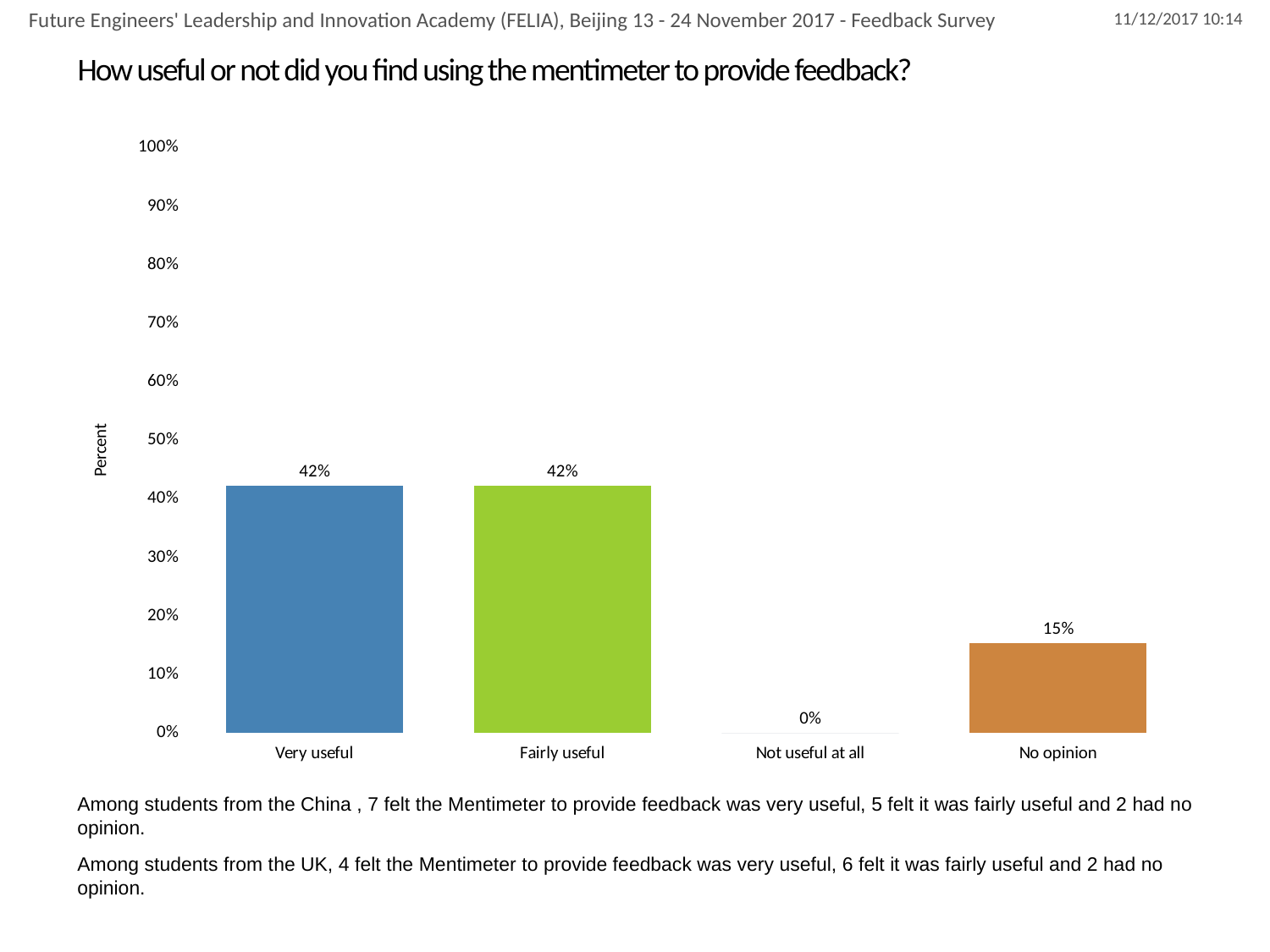

Future Engineers' Leadership and Innovation Academy (FELIA), Beijing 13 - 24 November 2017 - Feedback Survey
# How useful or not did you find using the mentimeter to provide feedback?

### Chart

| Category | How useful or not did you find using the mentimeter to provide feedback? |
|---|---|
| Very useful | 0.4230769230769231 |
| Fairly useful | 0.4230769230769231 |
| Not useful at all | 0.0 |
| No opinion | 0.15384615384615385 |
Among students from the China , 7 felt the Mentimeter to provide feedback was very useful, 5 felt it was fairly useful and 2 had no opinion.
Among students from the UK, 4 felt the Mentimeter to provide feedback was very useful, 6 felt it was fairly useful and 2 had no opinion.